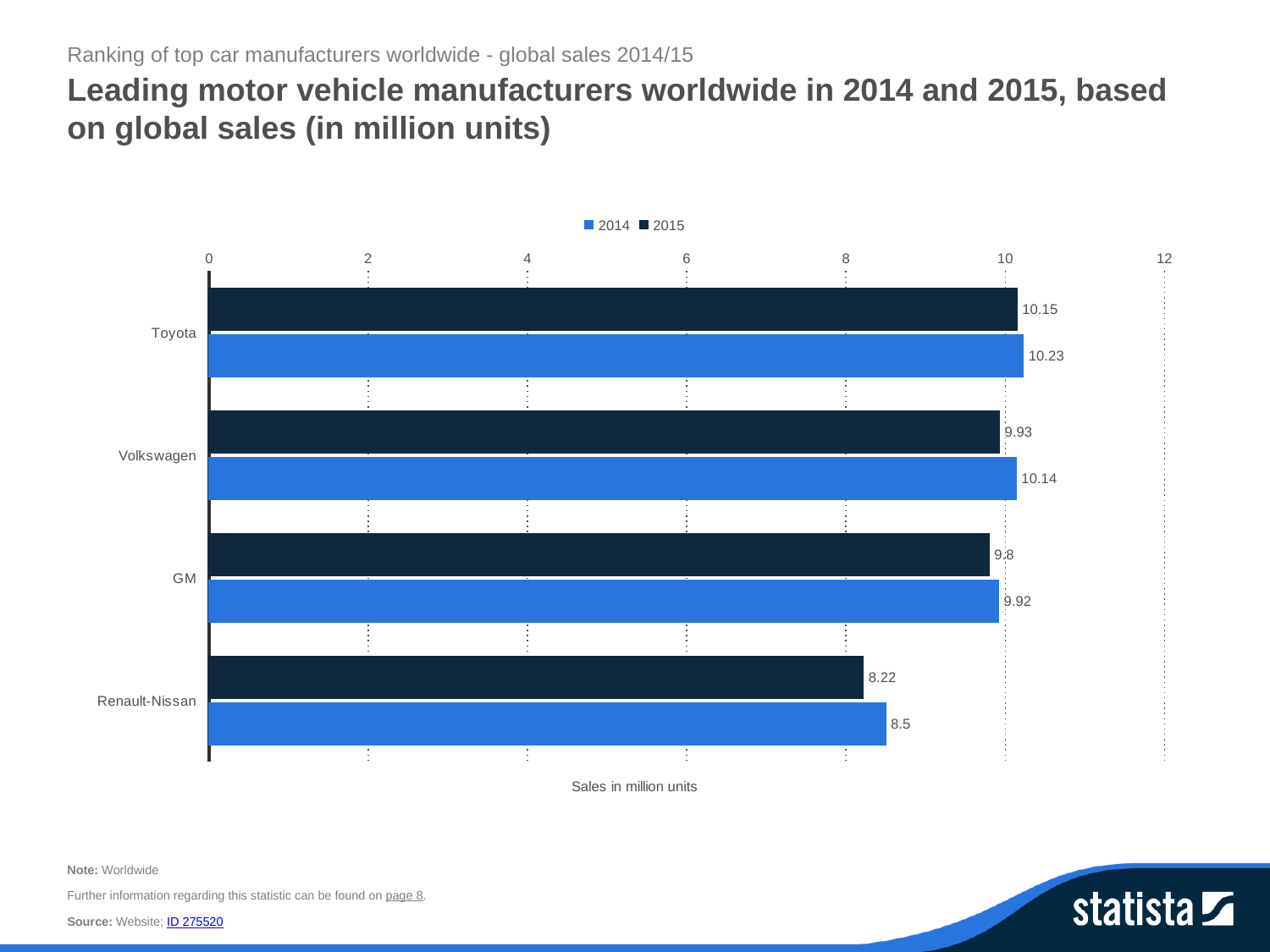

Ranking of top car manufacturers worldwide - global sales 2014/15
Leading motor vehicle manufacturers worldwide in 2014 and 2015, based on global sales (in million units)

### Chart:

| Category | 2015 | 2014 |
|---|---|---|
| Toyota | 10.15 | 10.23 |
| Volkswagen | 9.93 | 10.14 |
| GM | 9.8 | 9.92 |
| Renault-Nissan | 8.22 | 8.5 |
Note: Worldwide

Further information regarding this statistic can be found on page 8.
Source: Website; ID 275520